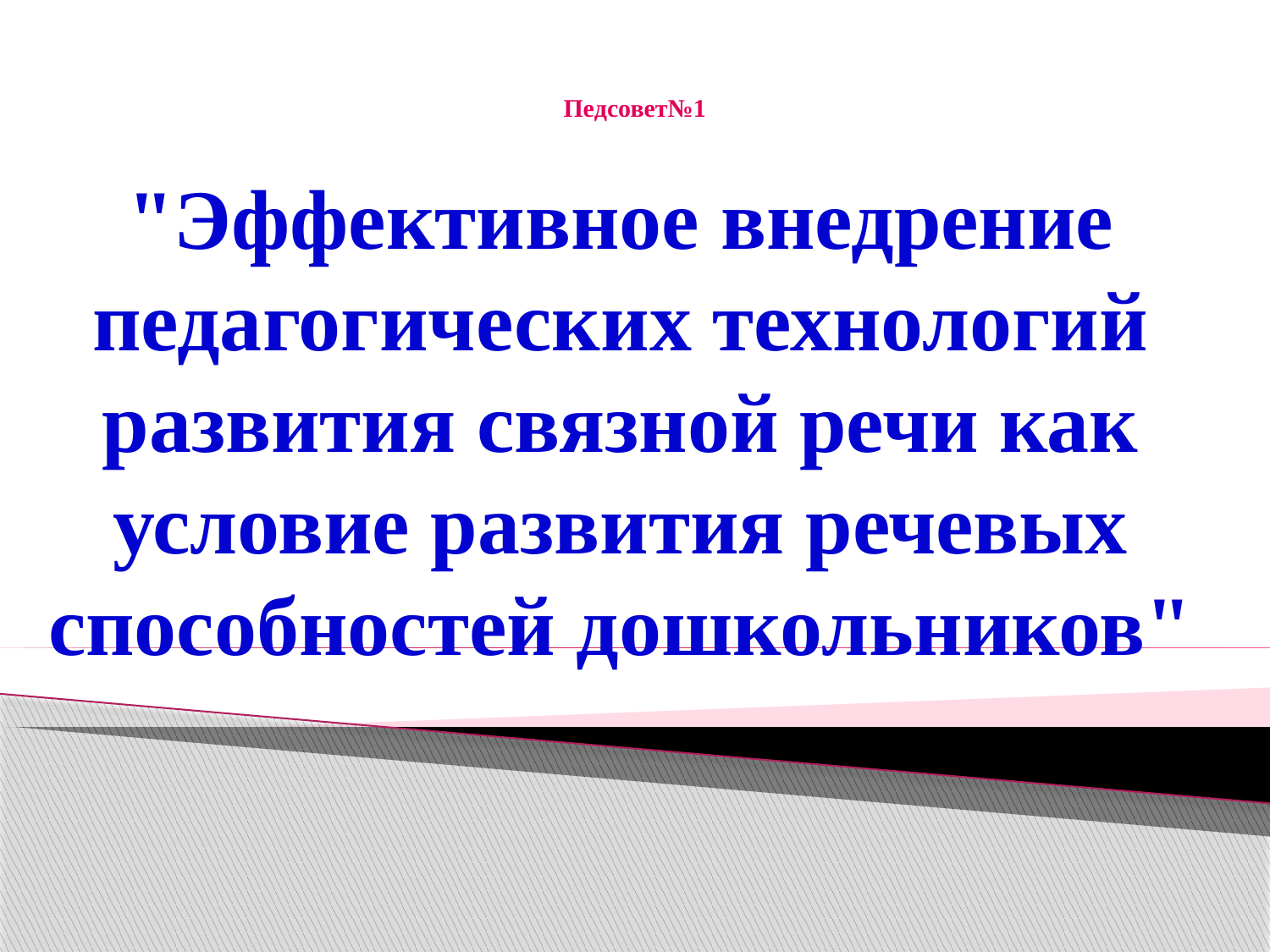

# Педсовет№1
"Эффективное внедрение педагогических технологий развития связной речи как условие развития речевых способностей дошкольников"